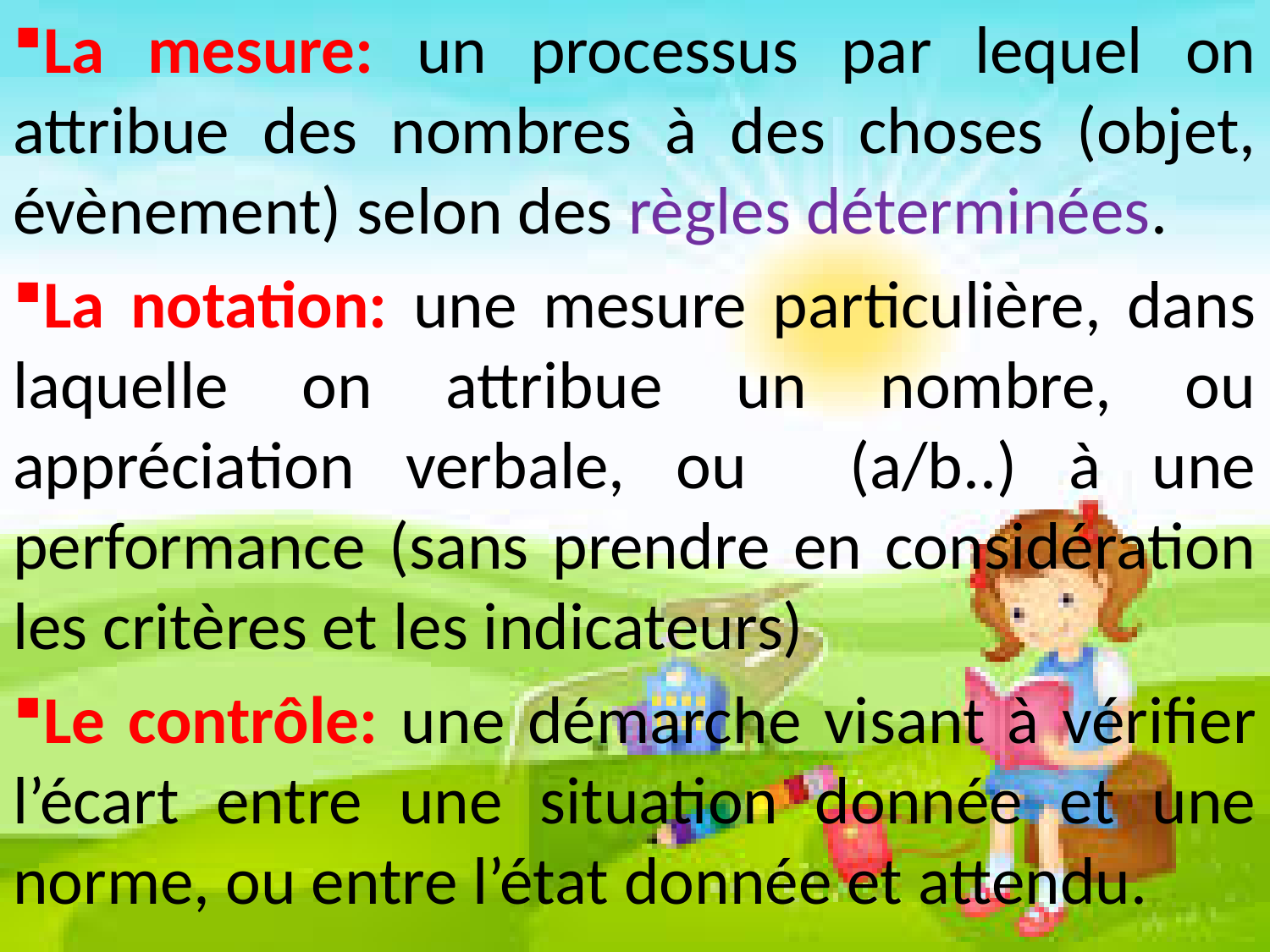

La mesure: un processus par lequel on attribue des nombres à des choses (objet, évènement) selon des règles déterminées.
La notation: une mesure particulière, dans laquelle on attribue un nombre, ou appréciation verbale, ou  (a/b..) à une performance (sans prendre en considération les critères et les indicateurs)
Le contrôle: une démarche visant à vérifier l’écart entre une situation donnée et une norme, ou entre l’état donnée et attendu.